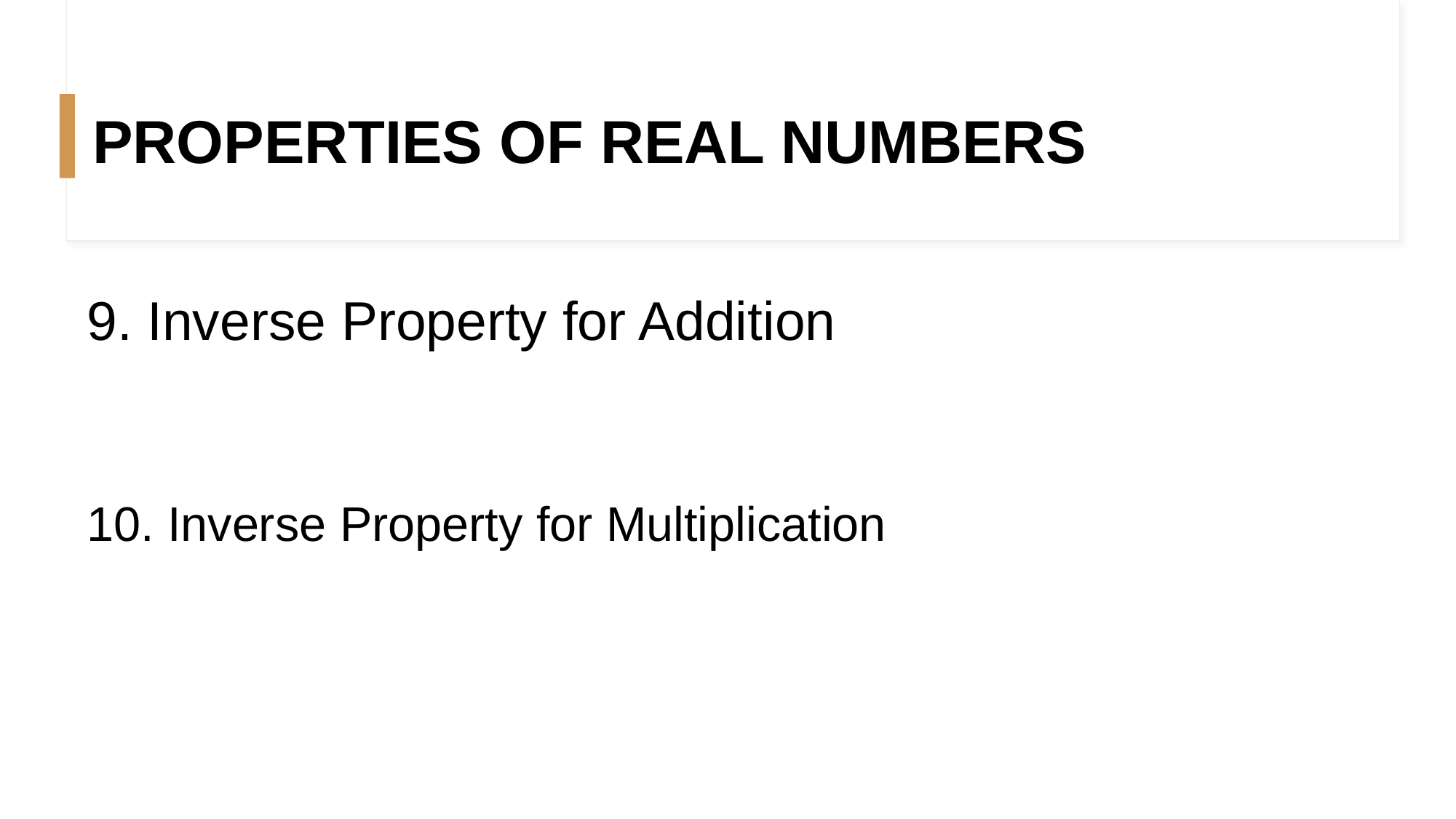

PROPERTIES OF REAL NUMBERS
#
9. Inverse Property for Addition

10. Inverse Property for Multiplication